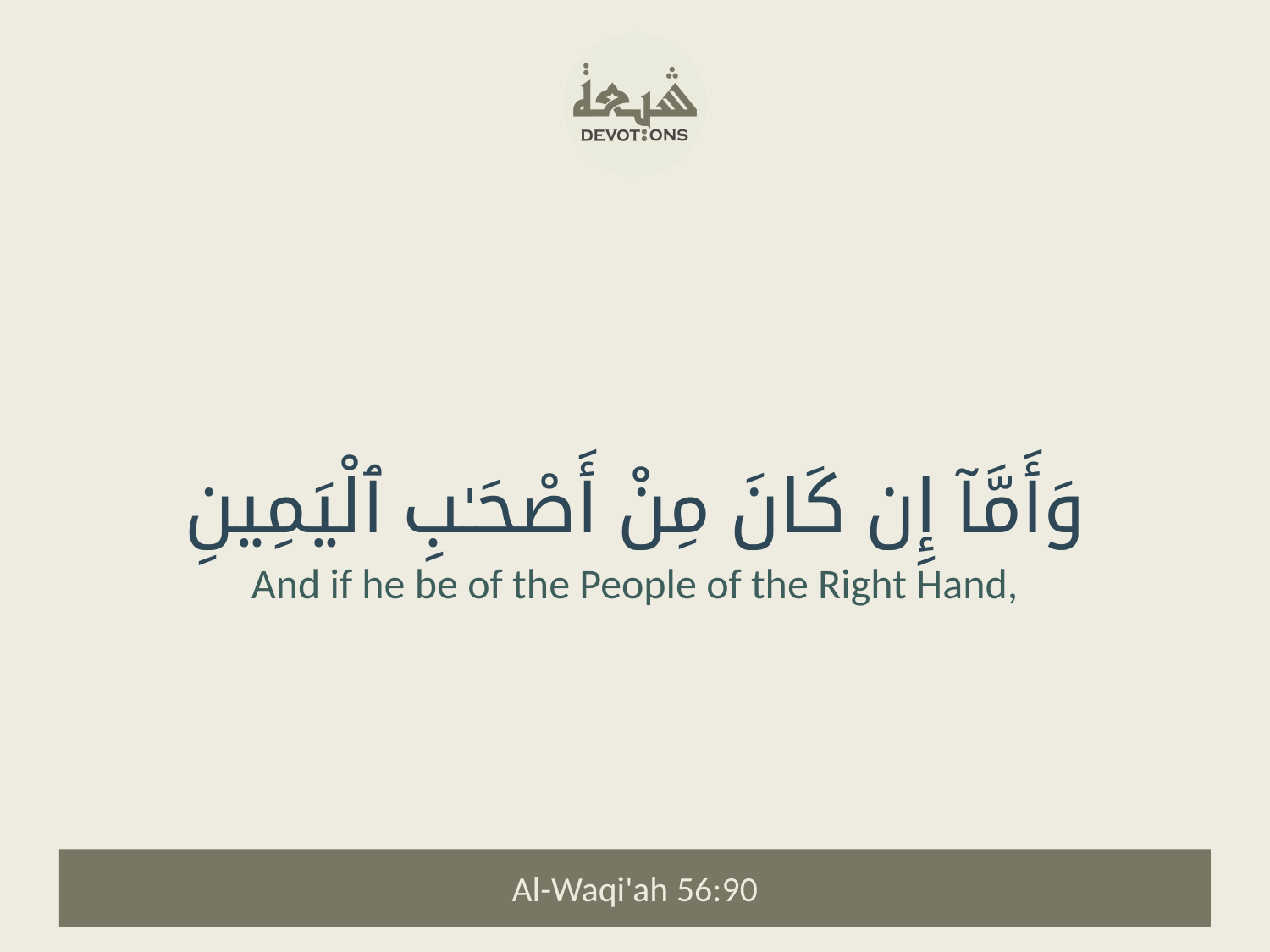

وَأَمَّآ إِن كَانَ مِنْ أَصْحَـٰبِ ٱلْيَمِينِ
And if he be of the People of the Right Hand,
Al-Waqi'ah 56:90